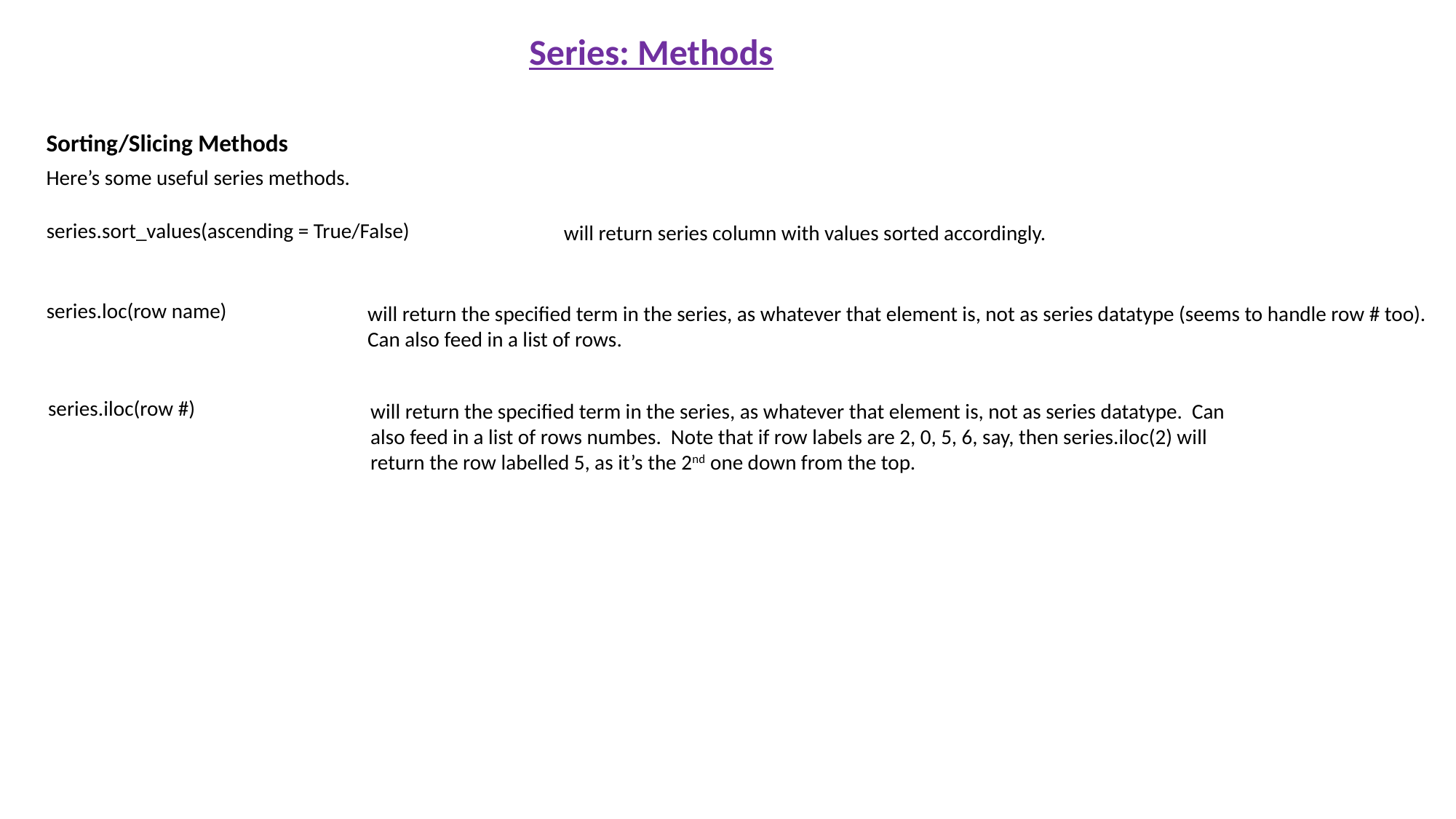

Series: Methods
Sorting/Slicing Methods
Here’s some useful series methods.
series.sort_values(ascending = True/False)
will return series column with values sorted accordingly.
series.loc(row name)
will return the specified term in the series, as whatever that element is, not as series datatype (seems to handle row # too).
Can also feed in a list of rows.
series.iloc(row #)
will return the specified term in the series, as whatever that element is, not as series datatype.  Can also feed in a list of rows numbes.  Note that if row labels are 2, 0, 5, 6, say, then series.iloc(2) will return the row labelled 5, as it’s the 2nd one down from the top.